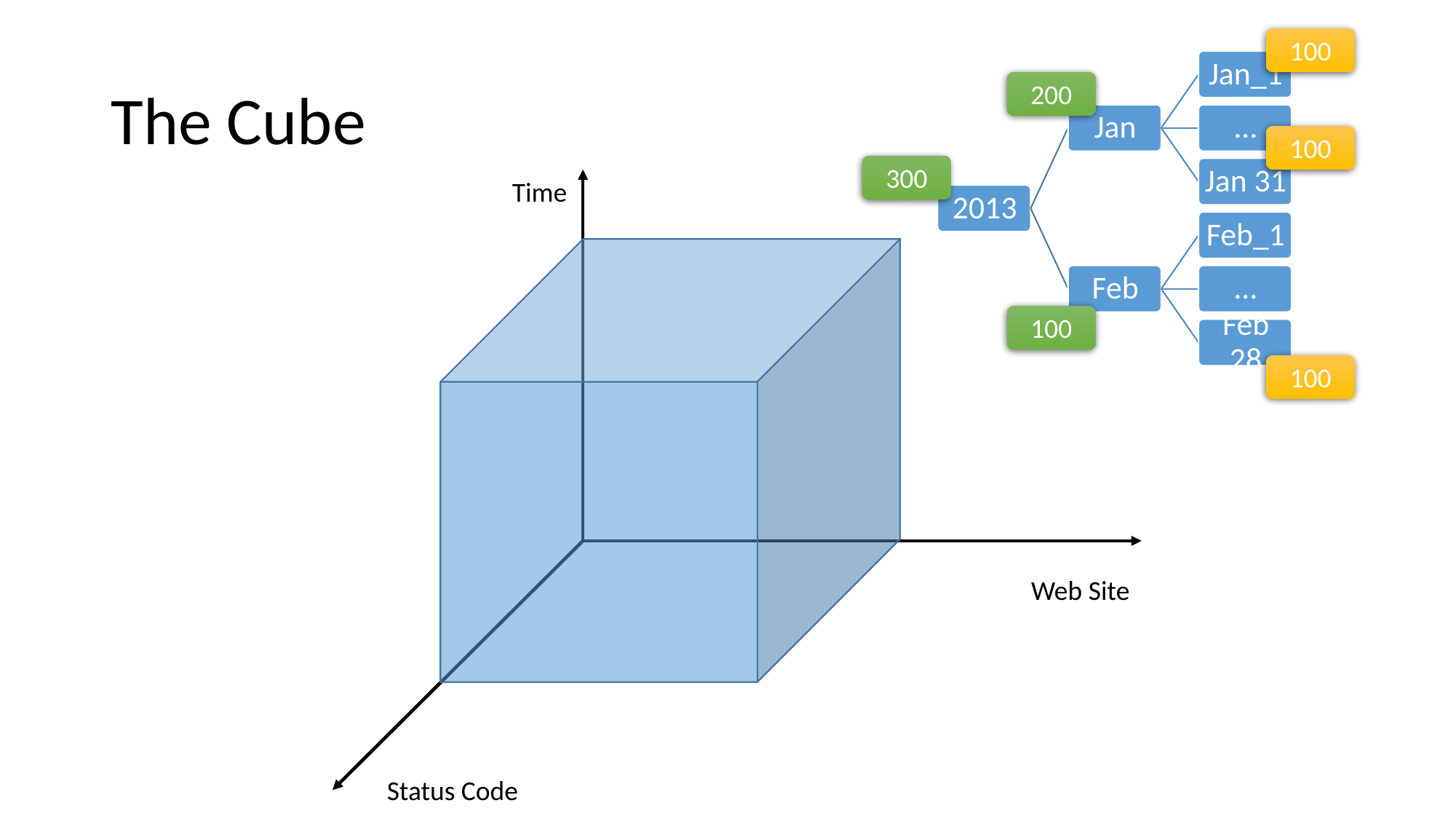

100
# The Cube
2013

Jan

Jan_1

…

Jan 31

Feb

Feb_1

…

Feb 28
200
100
300
Time

100
100
Web Site
Status Code